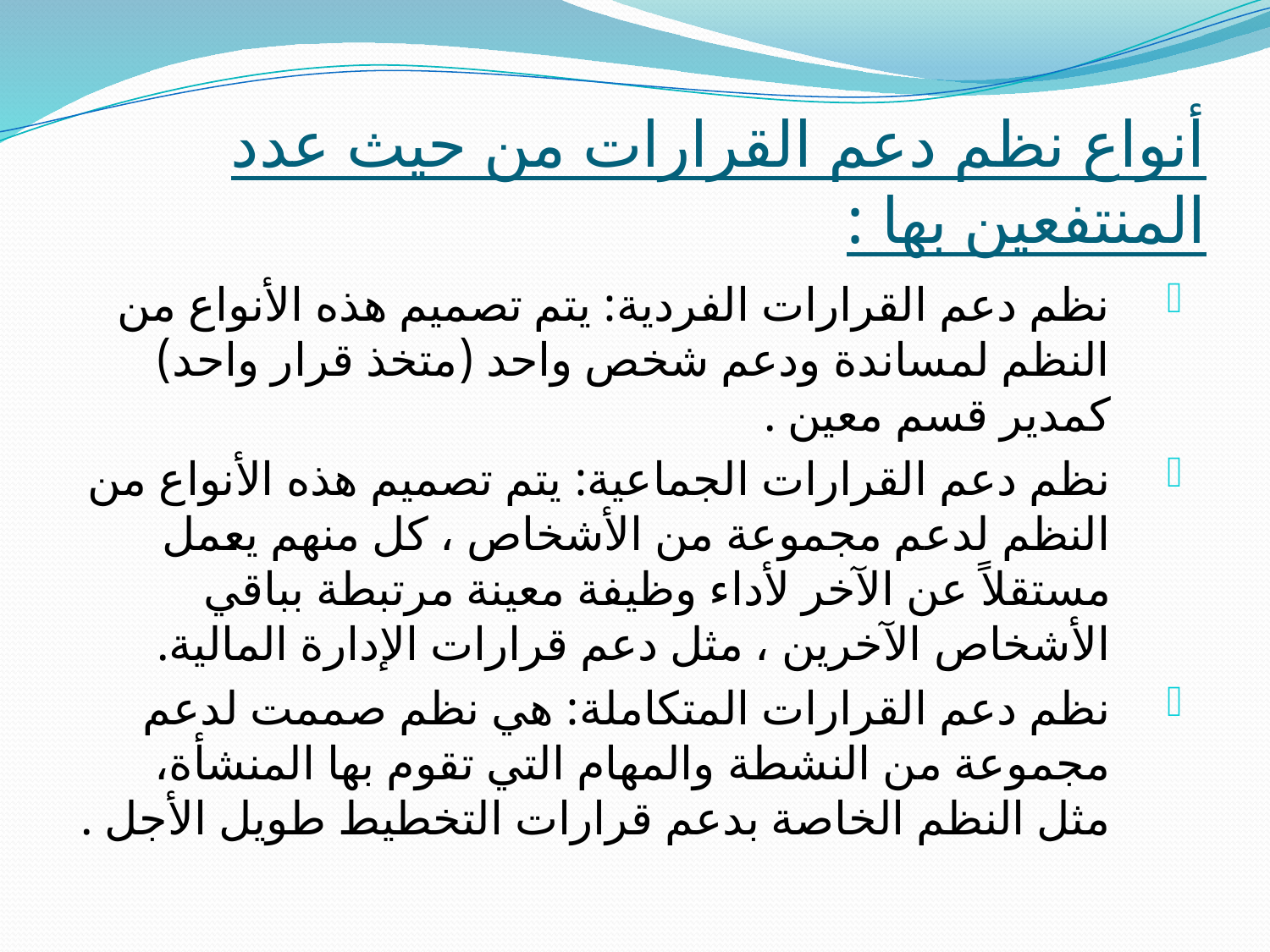

# أنواع نظم دعم القرارات من حيث عدد المنتفعين بها :
نظم دعم القرارات الفردية: يتم تصميم هذه الأنواع من النظم لمساندة ودعم شخص واحد (متخذ قرار واحد) كمدير قسم معين .
نظم دعم القرارات الجماعية: يتم تصميم هذه الأنواع من النظم لدعم مجموعة من الأشخاص ، كل منهم يعمل مستقلاً عن الآخر لأداء وظيفة معينة مرتبطة بباقي الأشخاص الآخرين ، مثل دعم قرارات الإدارة المالية.
نظم دعم القرارات المتكاملة: هي نظم صممت لدعم مجموعة من النشطة والمهام التي تقوم بها المنشأة، مثل النظم الخاصة بدعم قرارات التخطيط طويل الأجل .